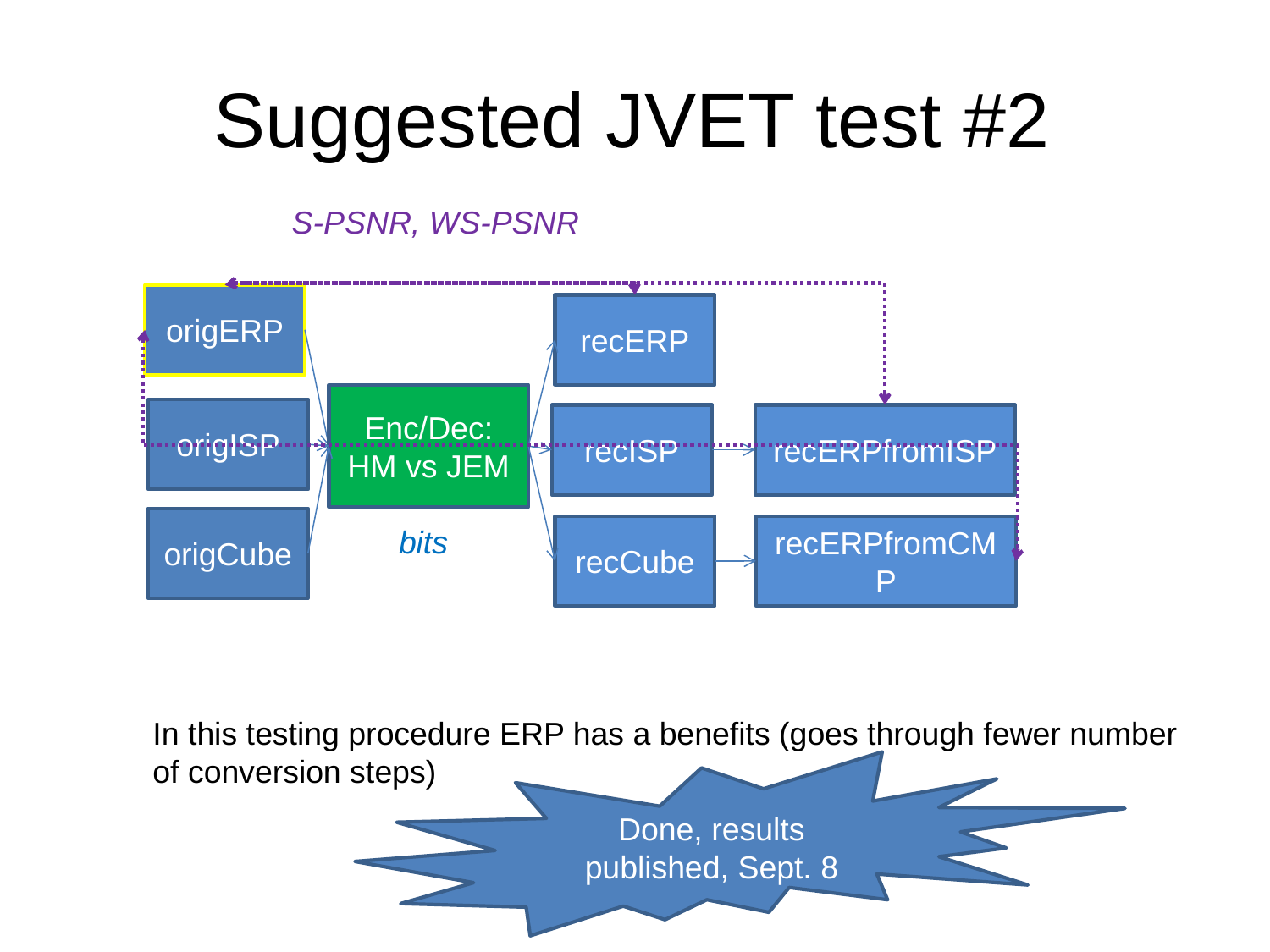

# Suggested JVET test #2
S-PSNR, WS-PSNR
origERP
recERP
Enc/Dec:
HM vs JEM
origISP
recISP
recERPfromISP
origCube
bits
recCube
recERPfromCMP
In this testing procedure ERP has a benefits (goes through fewer number of conversion steps)
Done, results published, Sept. 8